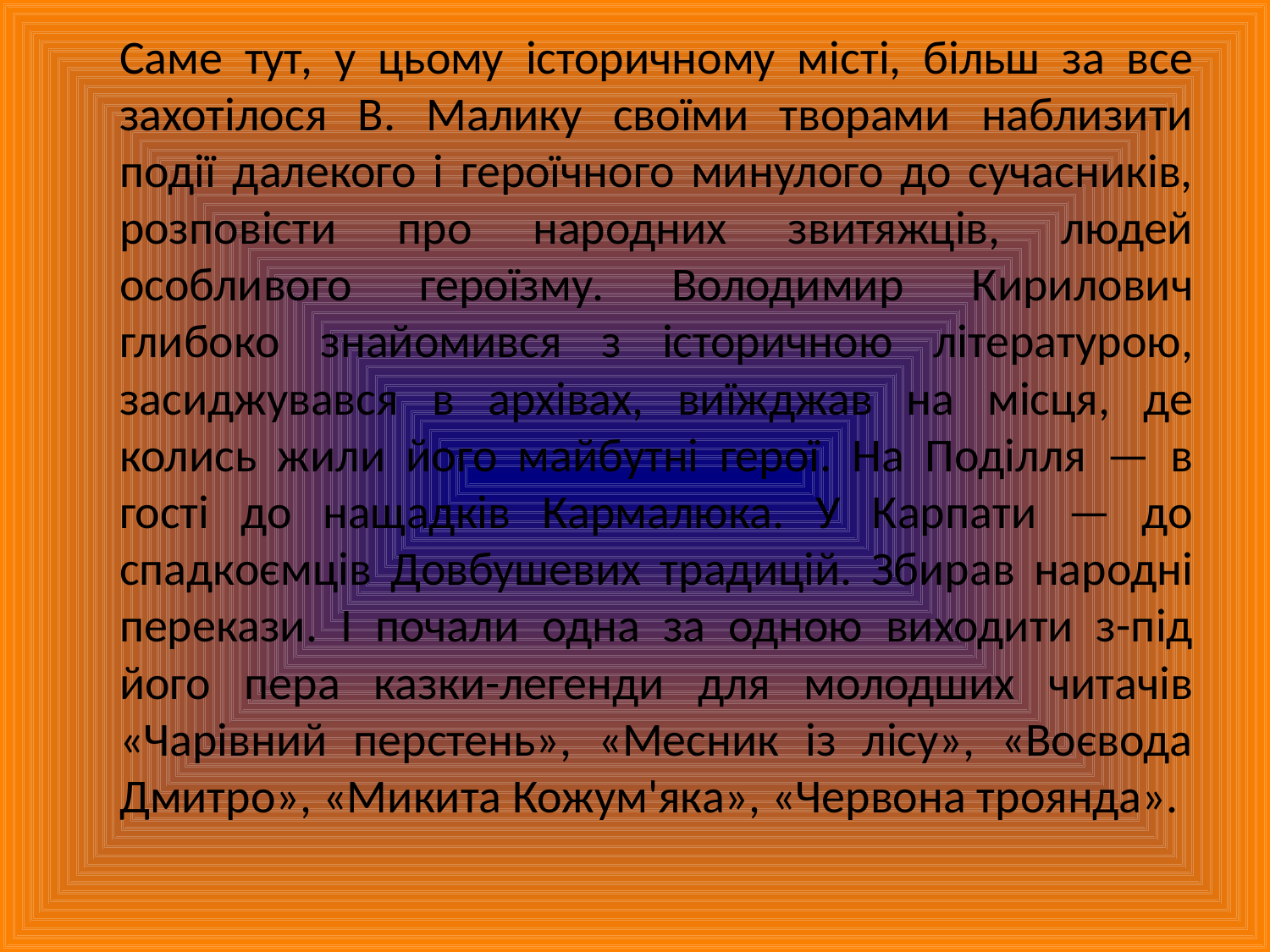

Саме тут, у цьому історичному місті, більш за все захотілося В. Малику своїми творами наблизити події далекого і героїчного минулого до сучасників, розповісти про народних звитяжців, людей особливого героїзму. Володимир Кирилович глибоко знайомився з історичною літературою, засиджувався в архівах, виїжджав на місця, де колись жили його майбутні герої. На Поділля — в гості до нащадків Кармалюка. У Карпати — до спадкоємців Довбушевих традицій. Збирав народні перекази. І почали одна за одною виходити з-під його пера казки-легенди для молодших читачів «Чарівний перстень», «Месник із лісу», «Воєвода Дмитро», «Микита Кожум'яка», «Червона троянда».